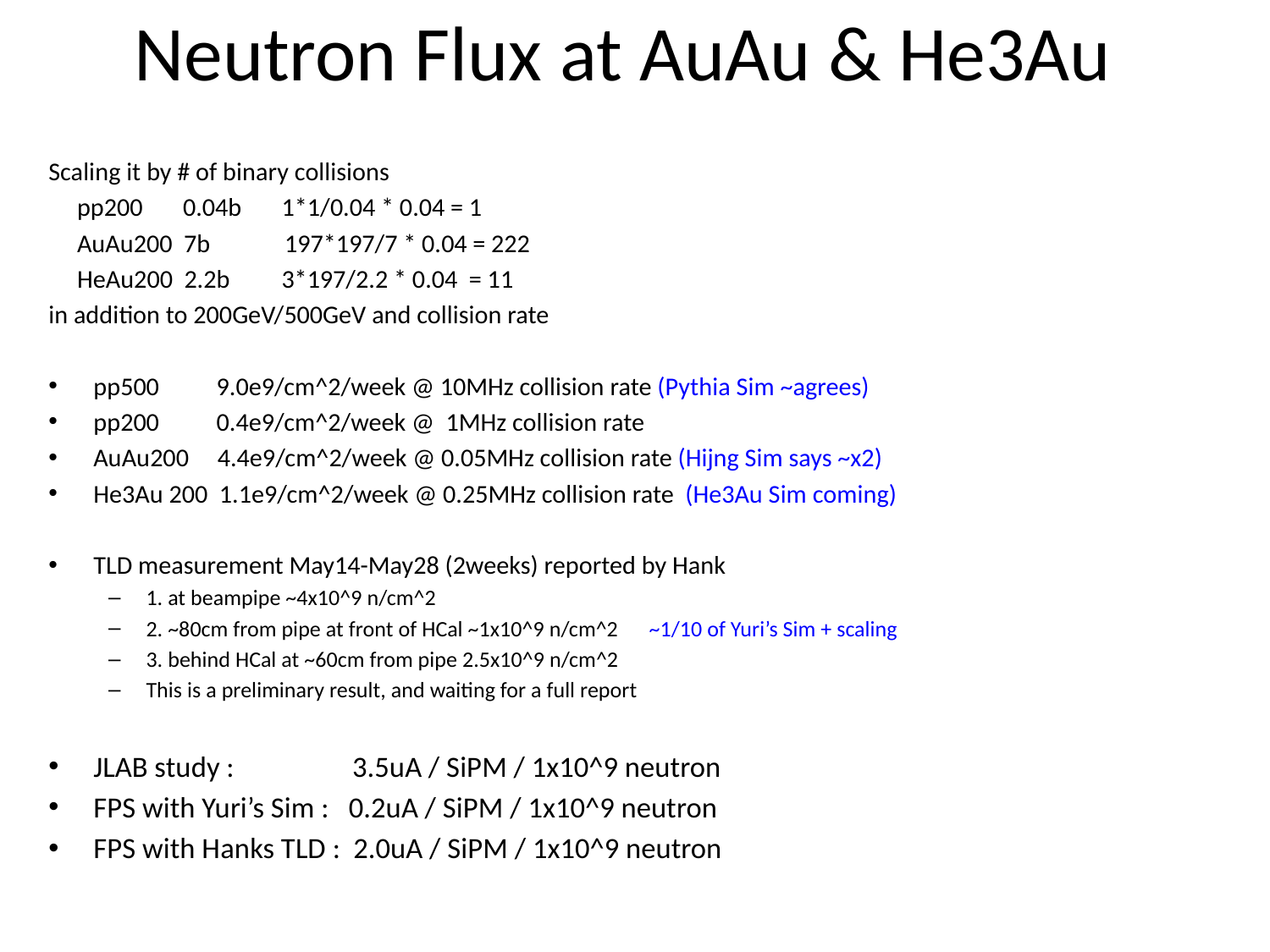

# Neutron Flux at AuAu & He3Au
Scaling it by # of binary collisions
     pp200       0.04b       1*1/0.04 * 0.04 = 1
     AuAu200  7b             197*197/7 * 0.04 = 222
     HeAu200  2.2b         3*197/2.2 * 0.04  = 11
in addition to 200GeV/500GeV and collision rate

pp500          9.0e9/cm^2/week @ 10MHz collision rate (Pythia Sim ~agrees)
pp200          0.4e9/cm^2/week @  1MHz collision rate
AuAu200     4.4e9/cm^2/week @ 0.05MHz collision rate (Hijng Sim says ~x2)
He3Au 200  1.1e9/cm^2/week @ 0.25MHz collision rate  (He3Au Sim coming)

TLD measurement May14-May28 (2weeks) reported by Hank
1. at beampipe ~4x10^9 n/cm^2
2. ~80cm from pipe at front of HCal ~1x10^9 n/cm^2      ~1/10 of Yuri’s Sim + scaling
3. behind HCal at ~60cm from pipe 2.5x10^9 n/cm^2
This is a preliminary result, and waiting for a full report

JLAB study :                  3.5uA / SiPM / 1x10^9 neutron
FPS with Yuri’s Sim :   0.2uA / SiPM / 1x10^9 neutron
FPS with Hanks TLD :  2.0uA / SiPM / 1x10^9 neutron